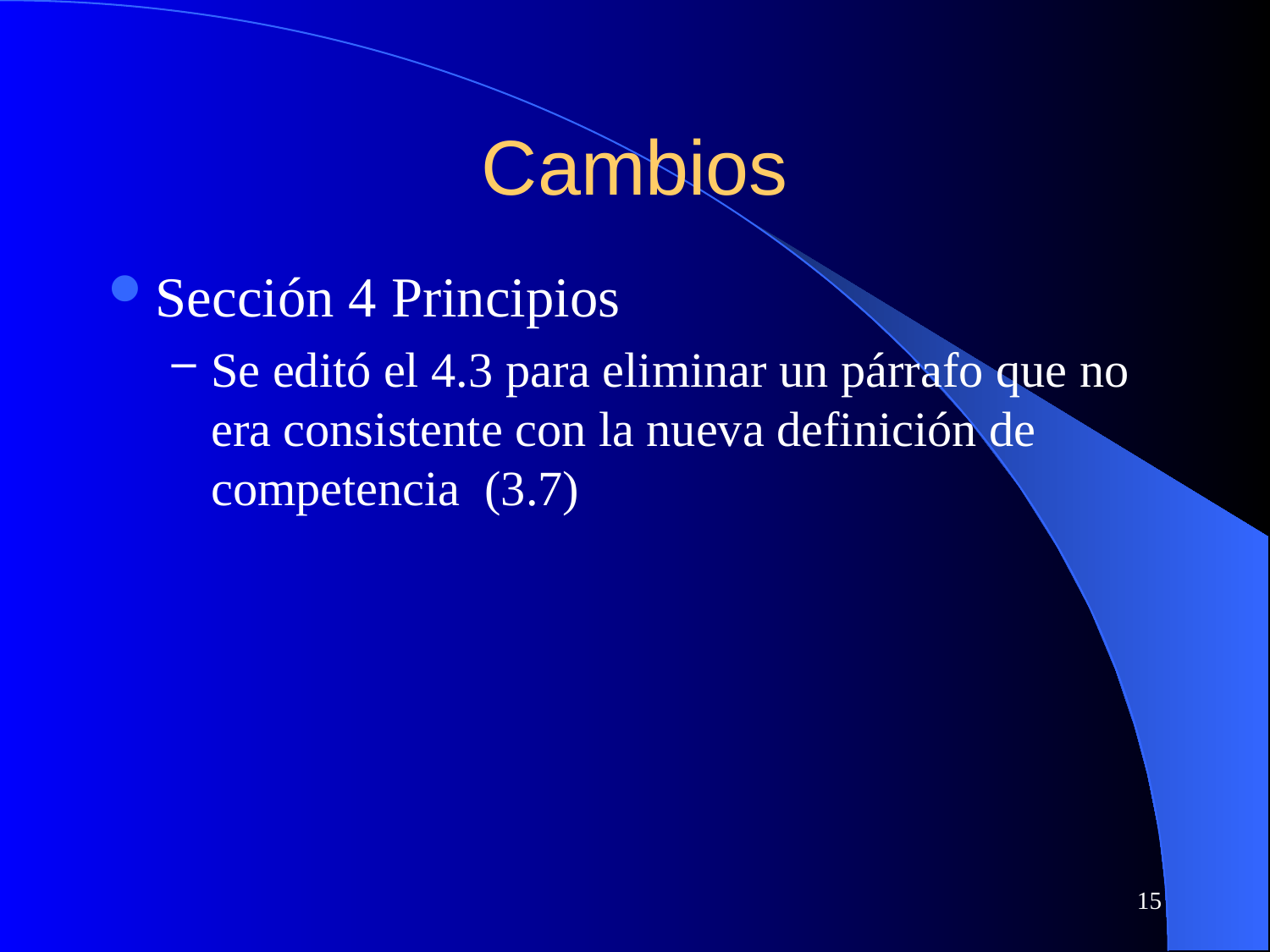

# Cambios
Sección 4 Principios
Se editó el 4.3 para eliminar un párrafo que no era consistente con la nueva definición de competencia  (3.7)
15